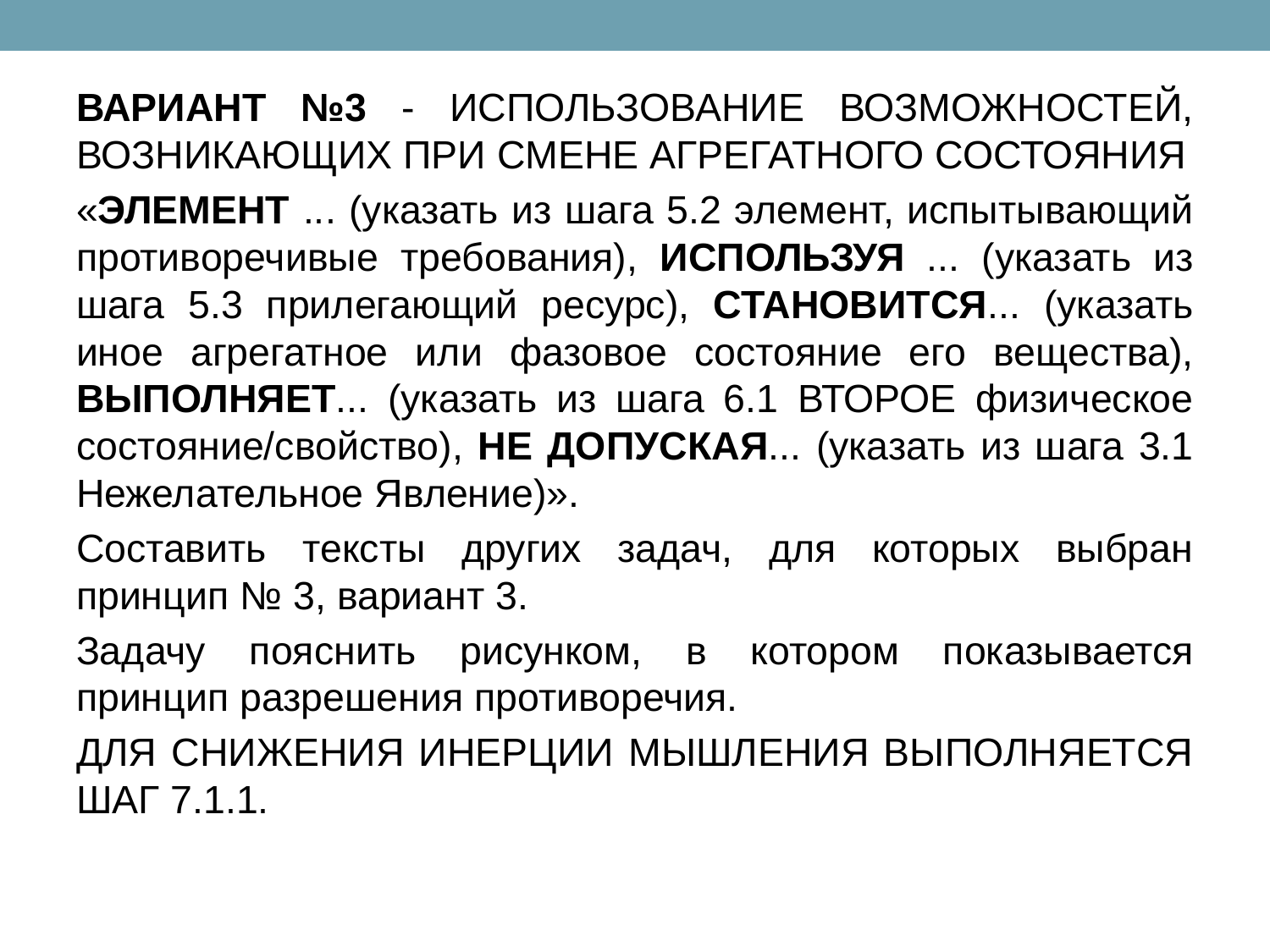

ВАРИАНТ №3 - ИСПОЛЬЗОВАНИЕ ВОЗМОЖНОСТЕЙ, ВОЗНИКАЮЩИХ ПРИ СМЕНЕ АГРЕГАТНОГО СОСТОЯНИЯ
«ЭЛЕМЕНТ ... (указать из шага 5.2 элемент, испытывающий противоречивые требования), ИСПОЛЬЗУЯ ... (указать из шага 5.3 прилегающий ресурс), СТАНОВИТСЯ... (указать иное агрегатное или фазовое состояние его вещества), ВЫПОЛНЯЕТ... (указать из шага 6.1 ВТОРОЕ физическое состояние/свойство), НЕ ДОПУСКАЯ... (указать из шага 3.1 Нежелательное Явление)».
Составить тексты других задач, для которых выбран принцип № 3, вариант 3.
Задачу пояснить рисунком, в котором показывается принцип разрешения противоречия.
ДЛЯ СНИЖЕНИЯ ИНЕРЦИИ МЫШЛЕНИЯ ВЫПОЛНЯЕТСЯ ШАГ 7.1.1.